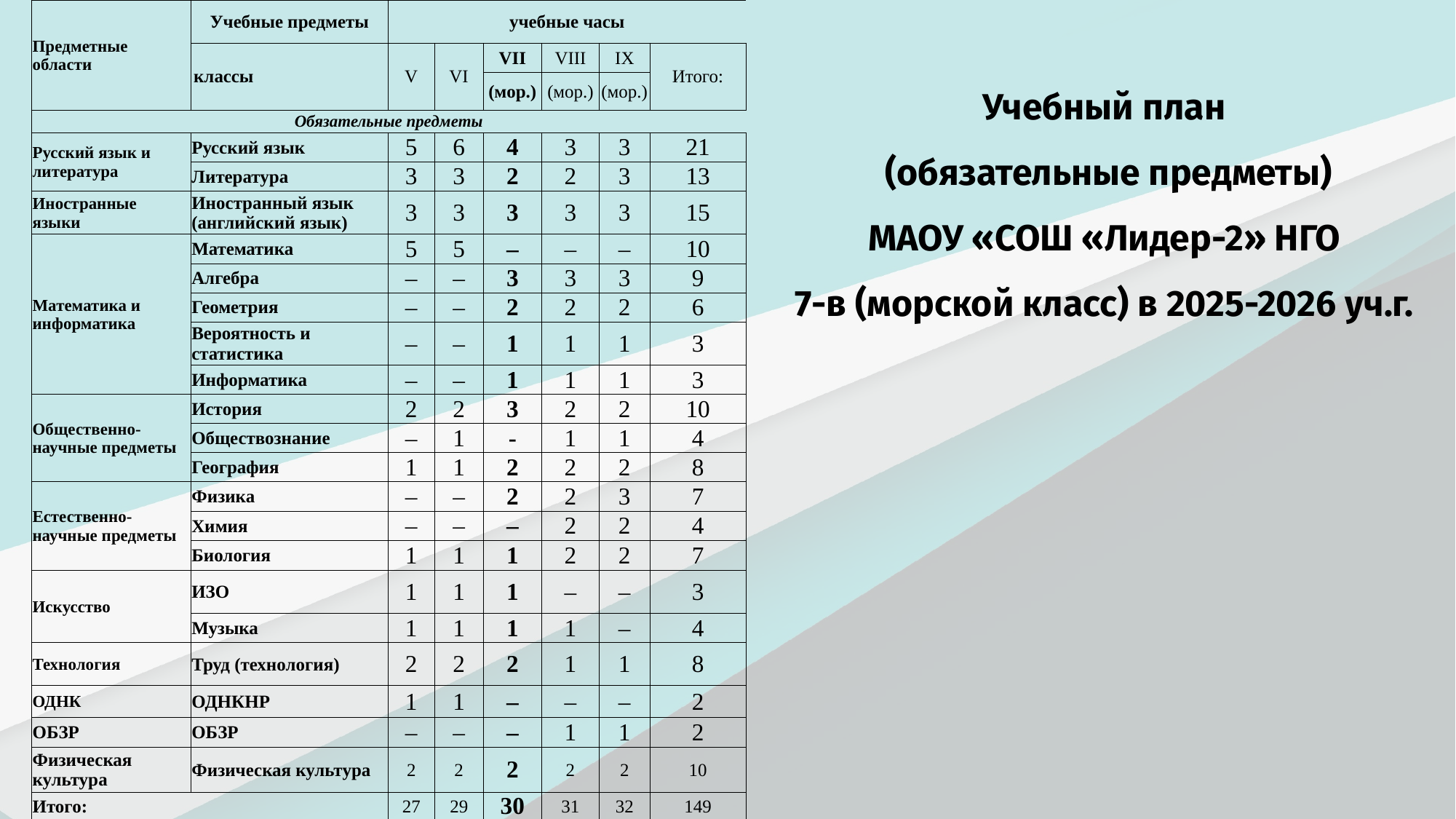

| Предметные области | Учебные предметы | учебные часы |  |  |  |  |  |
| --- | --- | --- | --- | --- | --- | --- | --- |
|  | классы | V | VI | VII | VIII | IX | Итого: |
|  |  |  |  | (мор.) | (мор.) | (мор.) |  |
| Обязательные предметы |  |  |  |  |  |  |  |
| Русский язык и литература | Русский язык | 5 | 6 | 4 | 3 | 3 | 21 |
|  | Литература | 3 | 3 | 2 | 2 | 3 | 13 |
| Иностранные  языки | Иностранный язык (английский язык) | 3 | 3 | 3 | 3 | 3 | 15 |
| Математика и информатика | Математика | 5 | 5 | – | – | – | 10 |
|  | Алгебра | – | – | 3 | 3 | 3 | 9 |
|  | Геометрия | – | – | 2 | 2 | 2 | 6 |
|  | Вероятность и статистика | – | – | 1 | 1 | 1 | 3 |
|  | Информатика | – | – | 1 | 1 | 1 | 3 |
| Общественно-научные предметы | История | 2 | 2 | 3 | 2 | 2 | 10 |
|  | Обществознание | – | 1 | - | 1 | 1 | 4 |
|  | География | 1 | 1 | 2 | 2 | 2 | 8 |
| Естественно-научные предметы | Физика | – | – | 2 | 2 | 3 | 7 |
|  | Химия | – | – | – | 2 | 2 | 4 |
|  | Биология | 1 | 1 | 1 | 2 | 2 | 7 |
| Искусство | ИЗО | 1 | 1 | 1 | – | – | 3 |
|  | Музыка | 1 | 1 | 1 | 1 | – | 4 |
| Технология | Труд (технология) | 2 | 2 | 2 | 1 | 1 | 8 |
| ОДНК | ОДНКНР | 1 | 1 | – | – | – | 2 |
| ОБЗР | ОБЗР | – | – | – | 1 | 1 | 2 |
| Физическая культура | Физическая культура | 2 | 2 | 2 | 2 | 2 | 10 |
| Итого: |  | 27 | 29 | 30 | 31 | 32 | 149 |
Учебный план
 (обязательные предметы)
МАОУ «СОШ «Лидер-2» НГО
7-в (морской класс) в 2025-2026 уч.г.